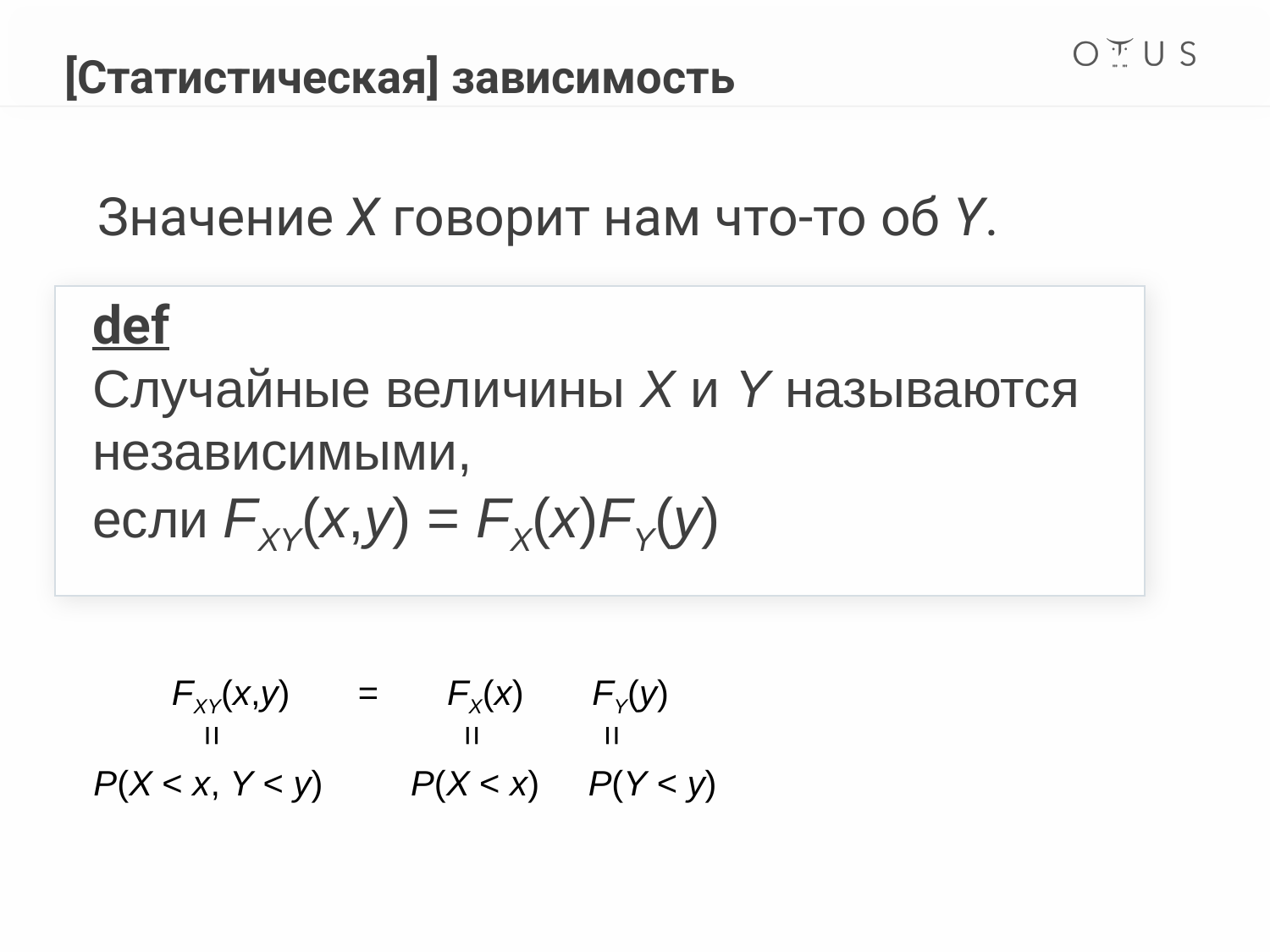

[Статистическая] зависимость

Значение X говорит нам что-то об Y.

def
Случайные величины X и Y называются независимыми,
если FXY(x,y) = FX(x)FY(y)

     FXY(x,y)       =       FX(x)       FY(y)

P(X < x, Y < y)         P(X < x)     P(Y < y)
=
=
=